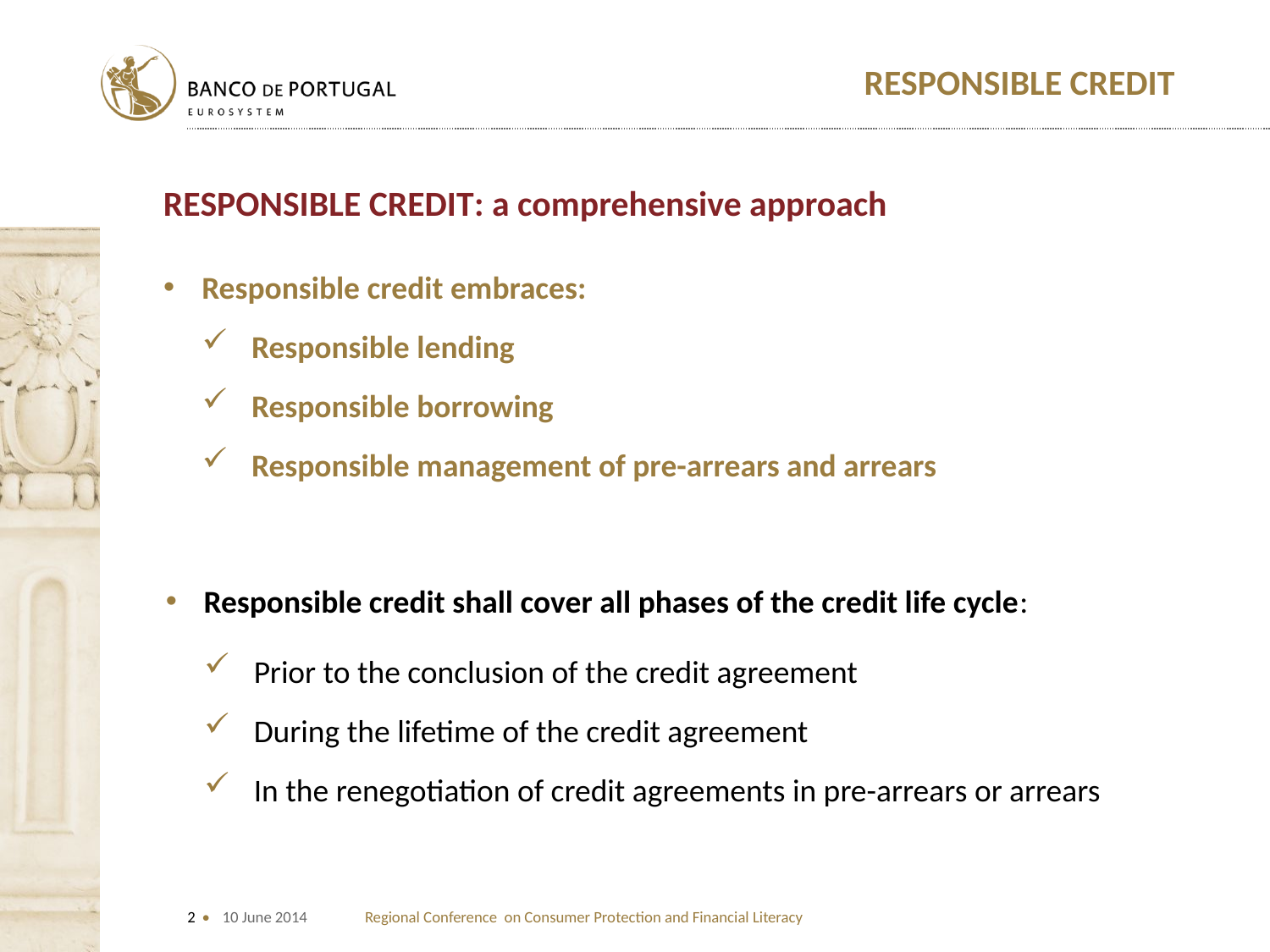

# Responsible Credit
Responsible Credit: a comprehensive approach
Responsible credit embraces:
Responsible lending
Responsible borrowing
Responsible management of pre-arrears and arrears

Responsible credit shall cover all phases of the credit life cycle:
Prior to the conclusion of the credit agreement
During the lifetime of the credit agreement
In the renegotiation of credit agreements in pre-arrears or arrears
10 June 2014
Regional Conference  on Consumer Protection and Financial Literacy